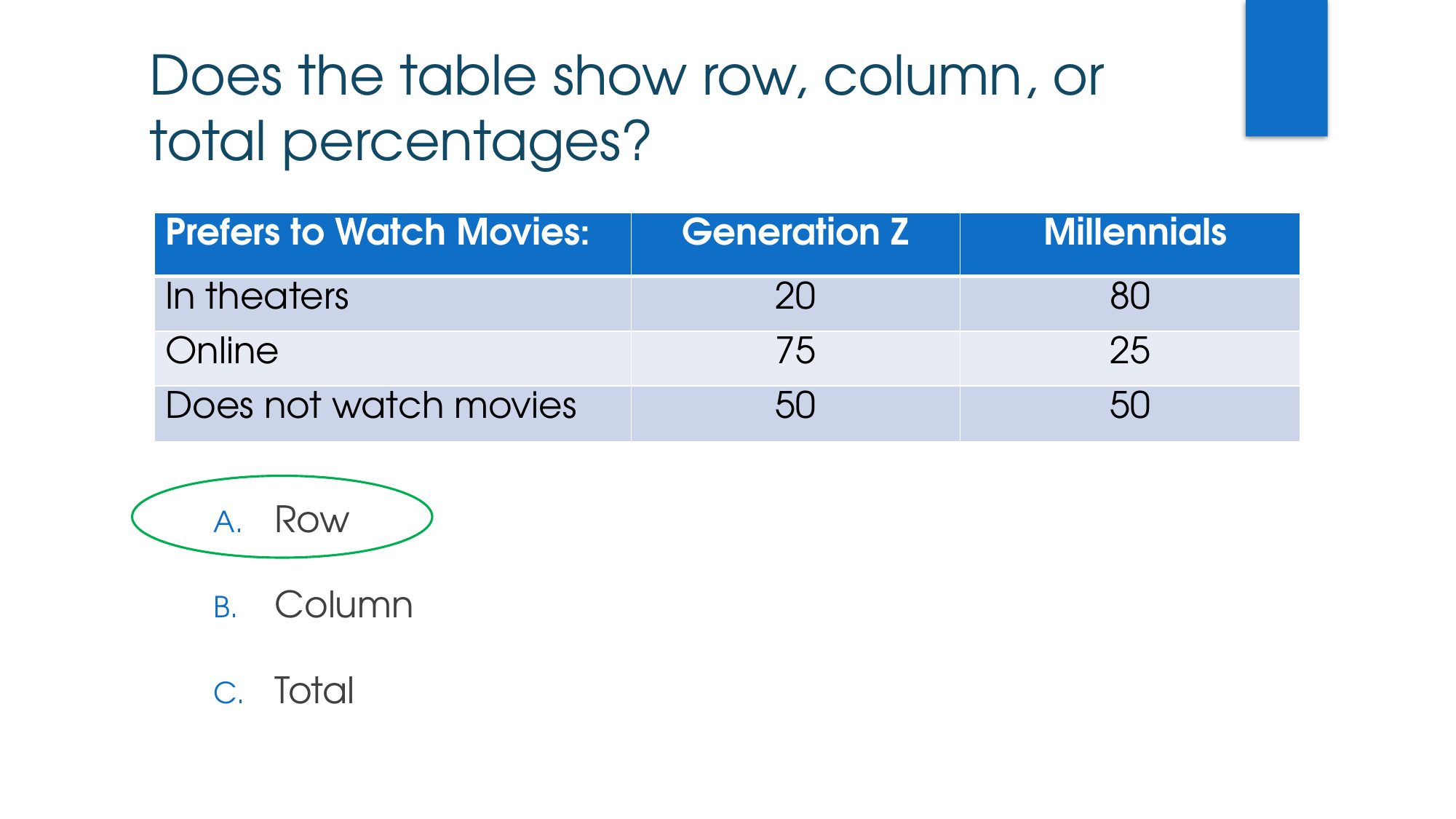

Does the table show row, column, or total percentages?
| Prefers to Watch Movies: | Generation Z | Millennials |
| --- | --- | --- |
| In theaters | 20 | 80 |
| Online | 75 | 25 |
| Does not watch movies | 50 | 50 |

Row
Column
Total